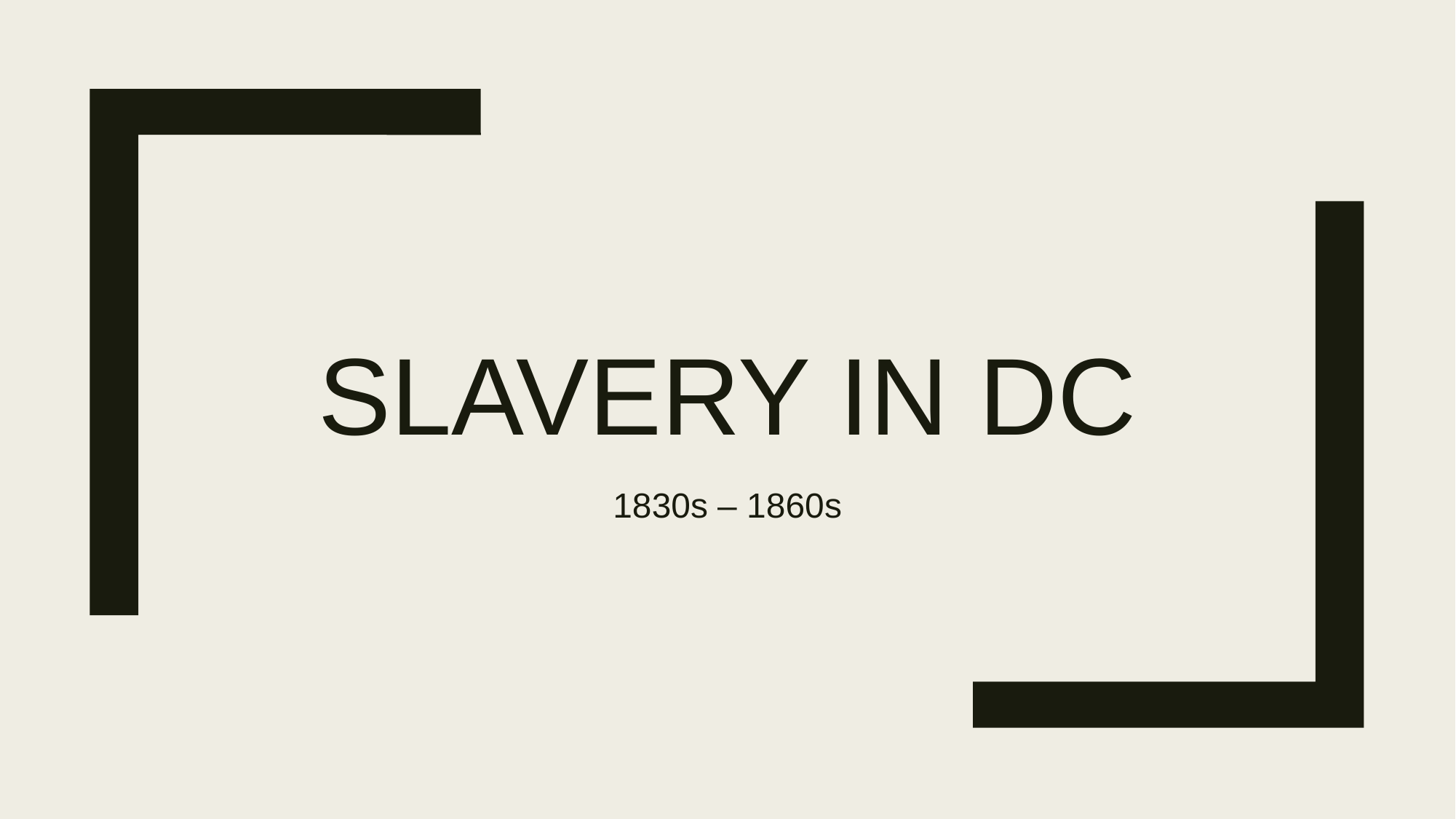

# Slavery in dc
1830s – 1860s